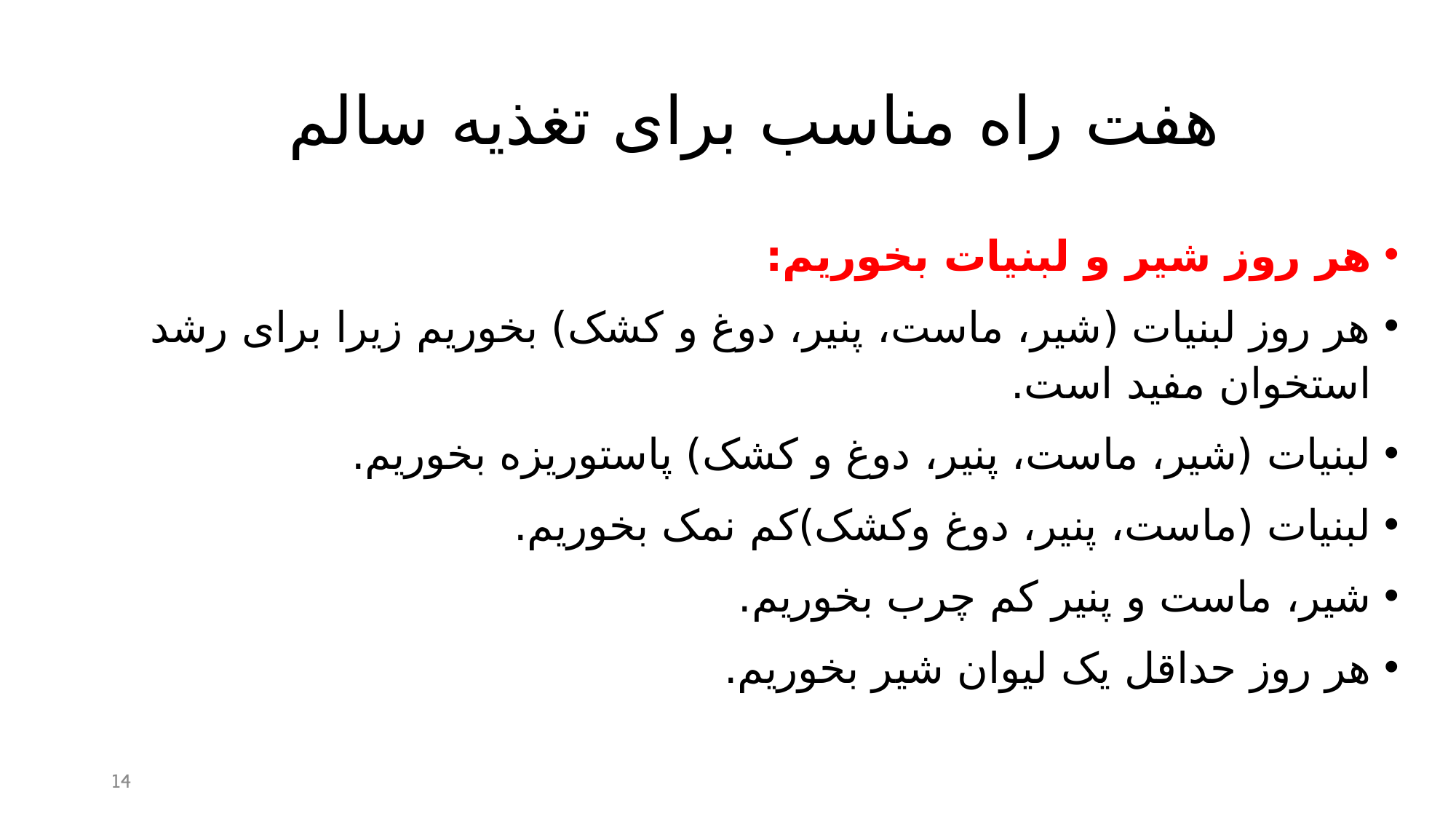

# هفت راه مناسب برای تغذیه سالم
هر روز شیر و لبنیات بخوریم:
هر روز لبنیات (شیر، ماست، پنیر، دوغ و کشک) بخوریم زیرا برای رشد استخوان مفید است.
لبنیات (شیر، ماست، پنیر، دوغ و کشک) پاستوریزه بخوریم.
لبنیات (ماست، پنیر، دوغ وکشک)کم نمک بخوریم.
شیر، ماست و پنیر کم چرب بخوریم.
هر روز حداقل یک لیوان شیر بخوریم.
14